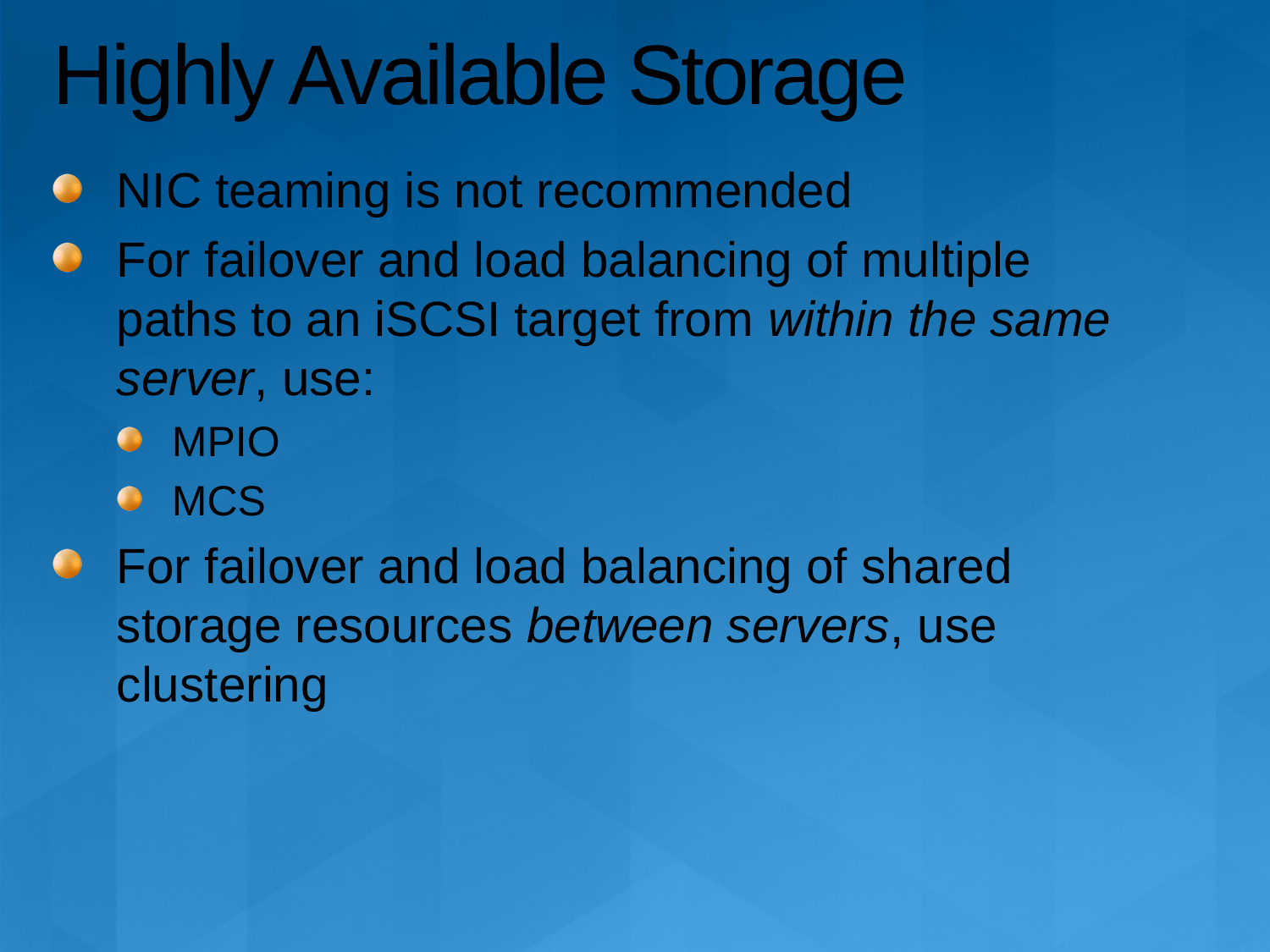

# Highly Available Storage
NIC teaming is not recommended
For failover and load balancing of multiple paths to an iSCSI target from within the same server, use:
MPIO
MCS
For failover and load balancing of shared storage resources between servers, use clustering